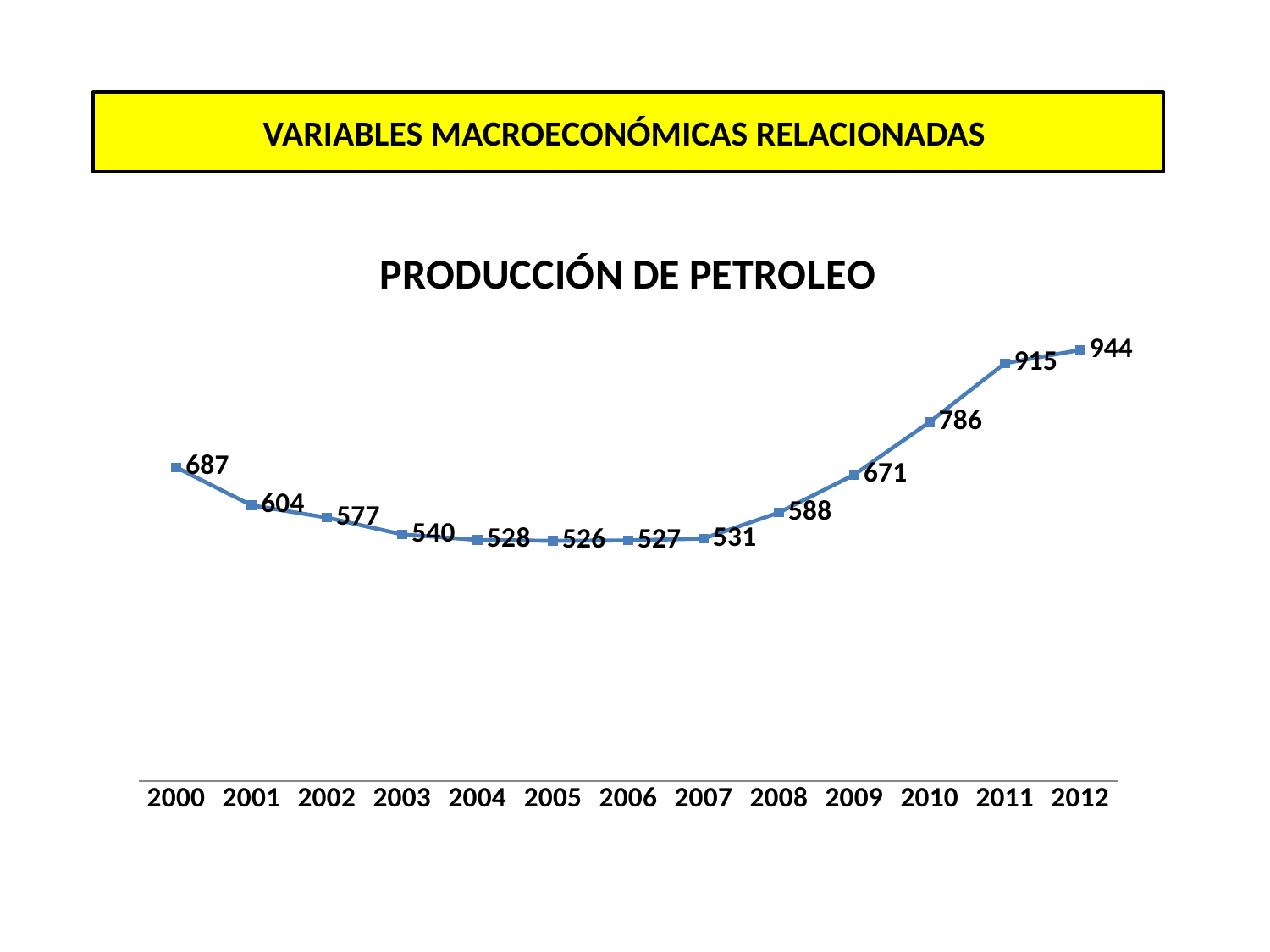

VARIABLES MACROECONÓMICAS RELACIONADAS

### Chart: PRODUCCIÓN DE PETROLEO

| Category |  |
|---|---|
| 2000 | 687.0 |
| 2001 | 604.0 |
| 2002 | 577.0 |
| 2003 | 540.0 |
| 2004 | 528.0 |
| 2005 | 526.0 |
| 2006 | 527.0 |
| 2007 | 531.0 |
| 2008 | 588.0 |
| 2009 | 671.0 |
| 2010 | 786.0 |
| 2011 | 915.0 |
| 2012 | 944.0 |